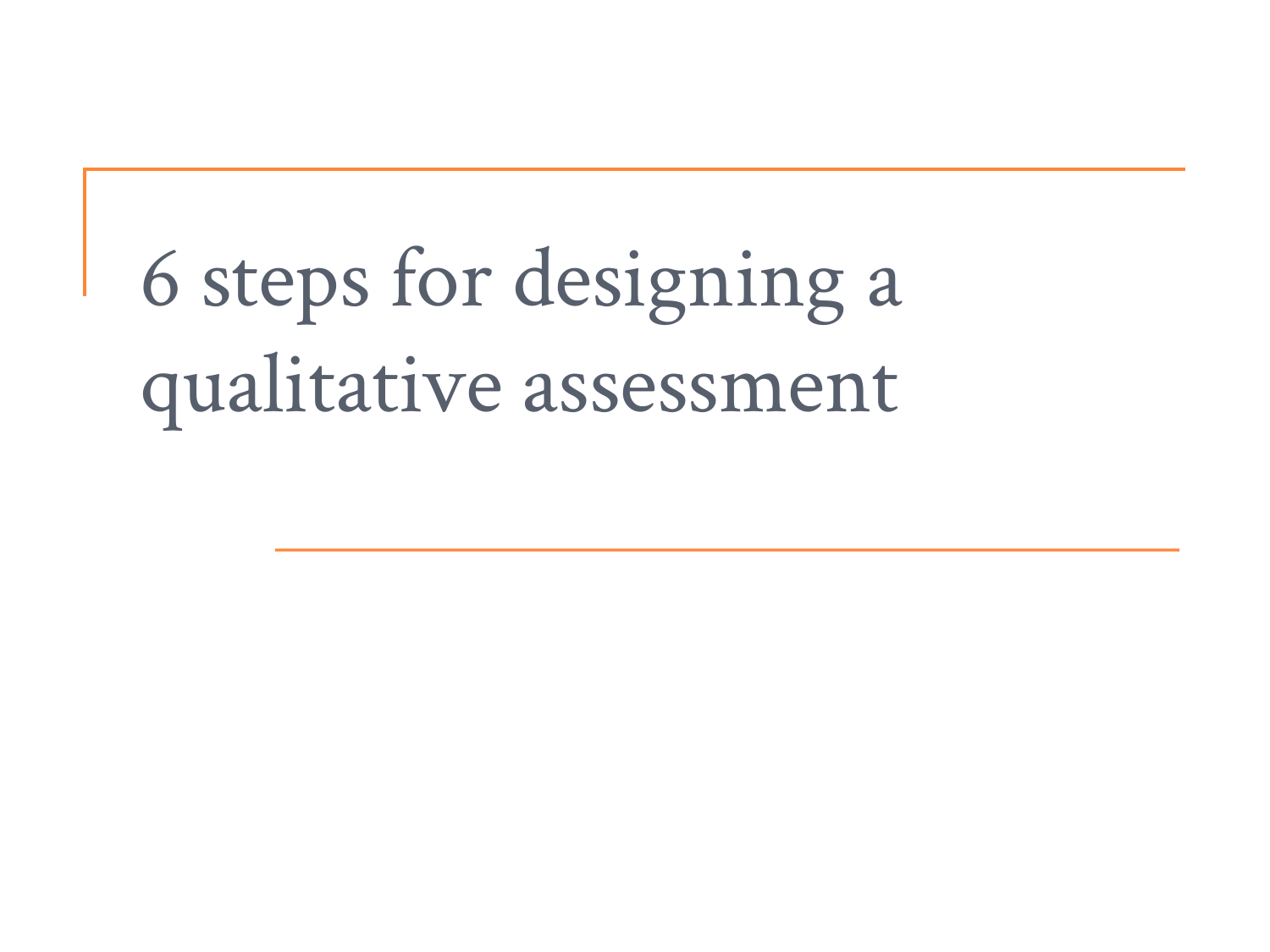

# 6 steps for designing a qualitative assessment